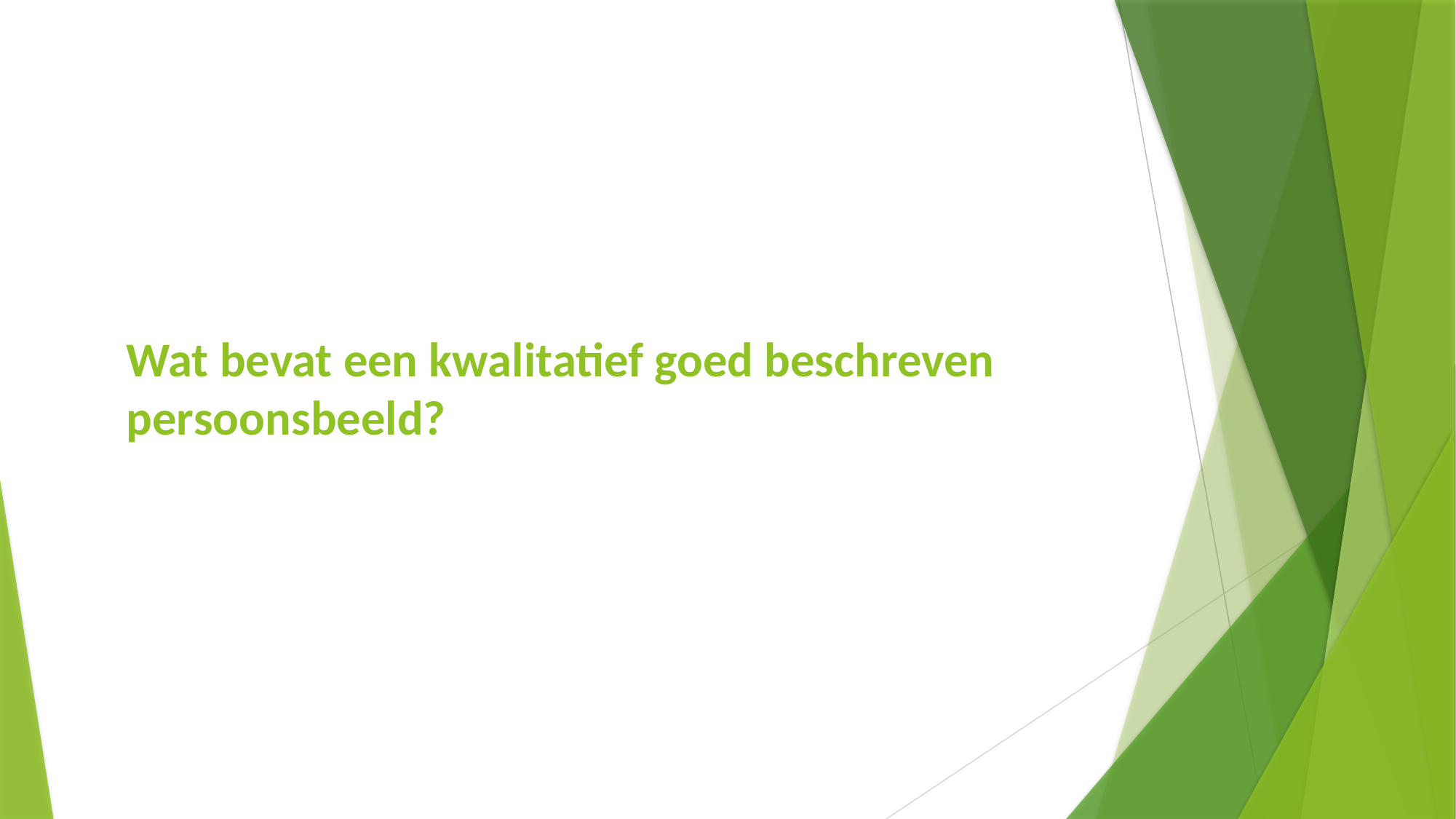

#
Wat bevat een kwalitatief goed beschreven persoonsbeeld?